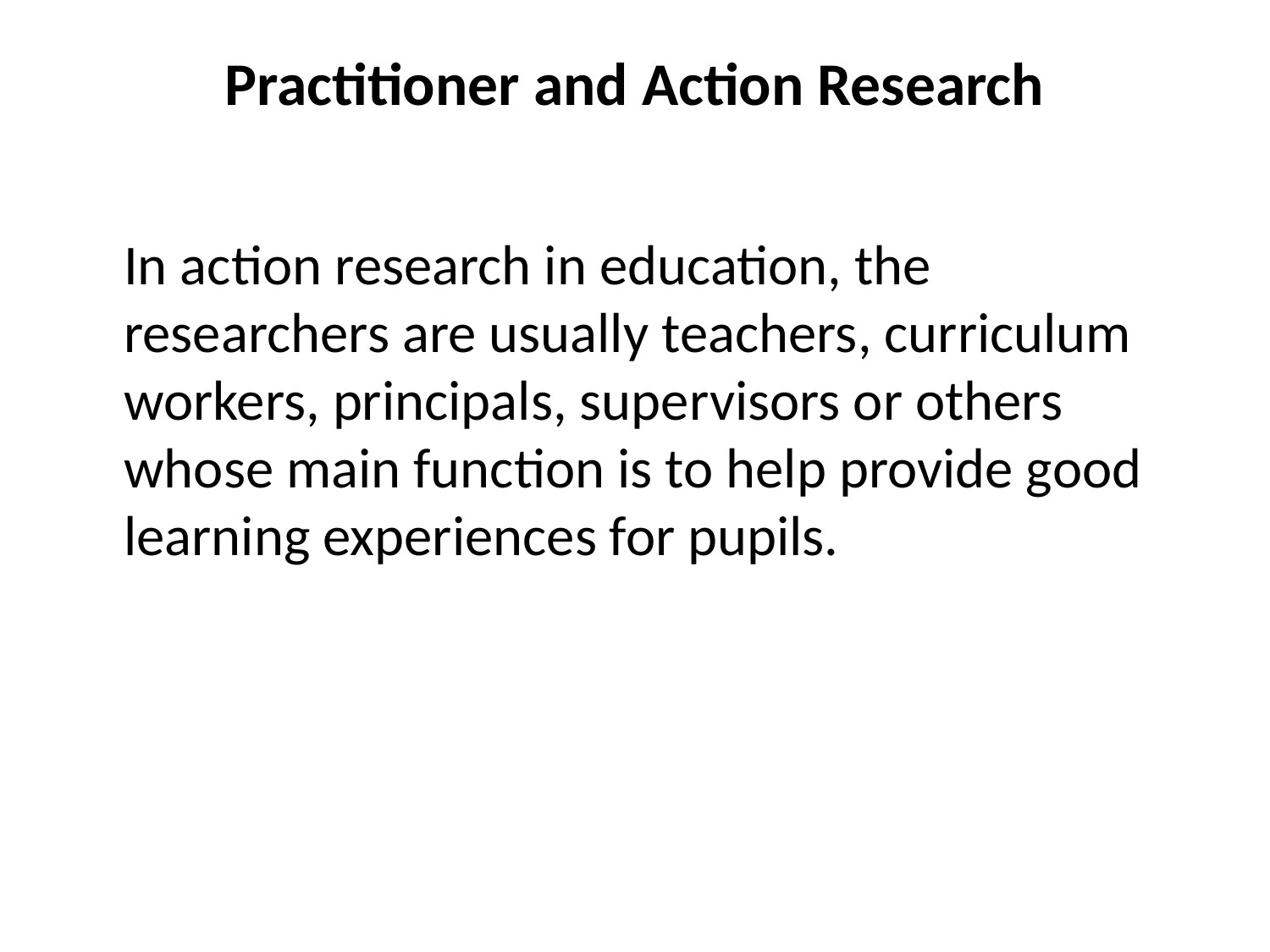

# Practitioner and Action Research
	In action research in education, the researchers are usually teachers, curriculum workers, principals, supervisors or others whose main function is to help provide good learning experiences for pupils.